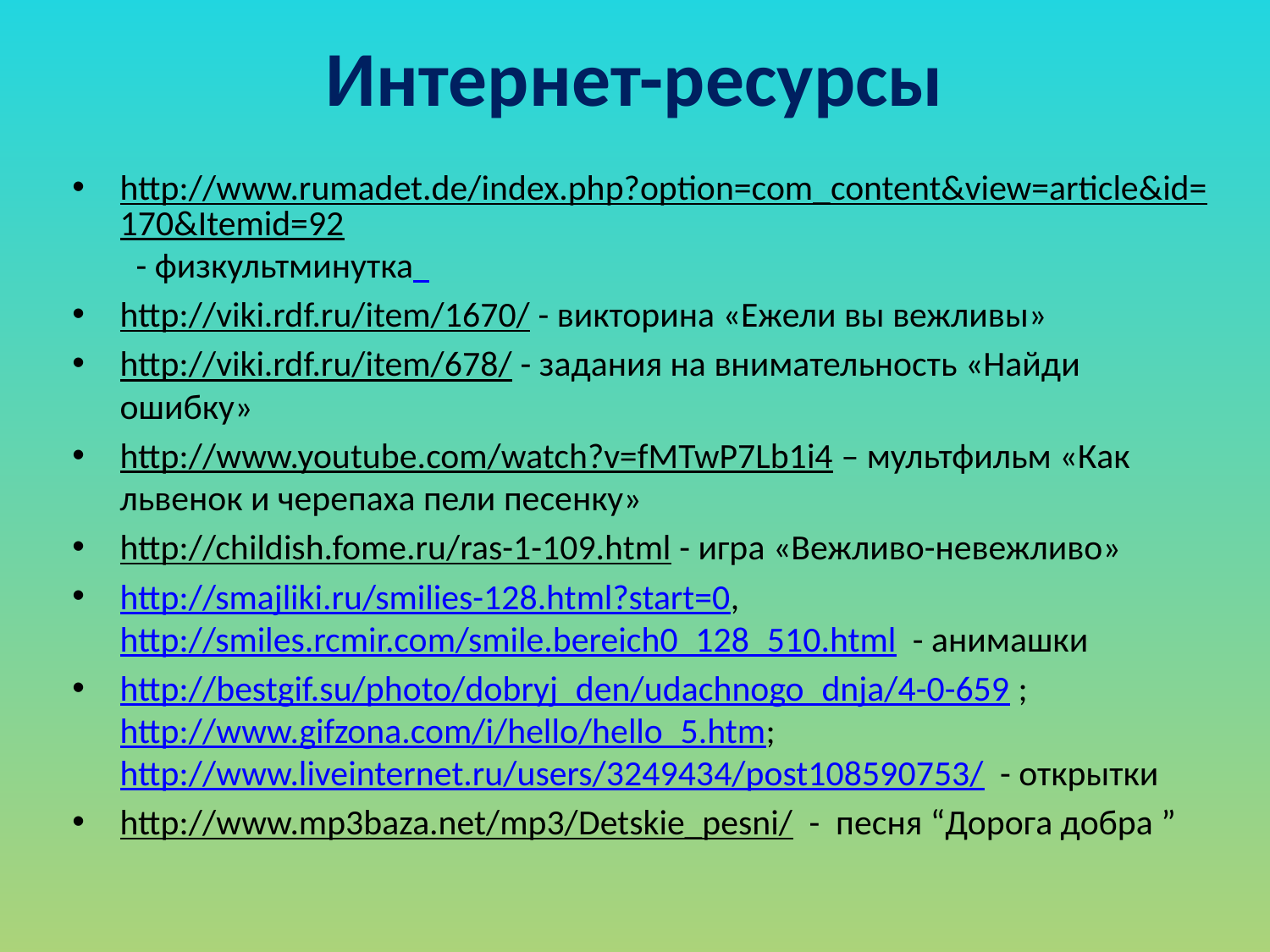

# Интернет-ресурсы
http://www.rumadet.de/index.php?option=com_content&view=article&id=170&Itemid=92  - физкультминутка
http://viki.rdf.ru/item/1670/ - викторина «Ежели вы вежливы»
http://viki.rdf.ru/item/678/ - задания на внимательность «Найди ошибку»
http://www.youtube.com/watch?v=fMTwP7Lb1i4 – мультфильм «Как львенок и черепаха пели песенку»
http://childish.fome.ru/ras-1-109.html - игра «Вежливо-невежливо»
http://smajliki.ru/smilies-128.html?start=0, http://smiles.rcmir.com/smile.bereich0_128_510.html  - анимашки
http://bestgif.su/photo/dobryj_den/udachnogo_dnja/4-0-659 ; http://www.gifzona.com/i/hello/hello_5.htm; http://www.liveinternet.ru/users/3249434/post108590753/  - открытки
http://www.mp3baza.net/mp3/Detskie_pesni/  -  песня “Дорога добра ”